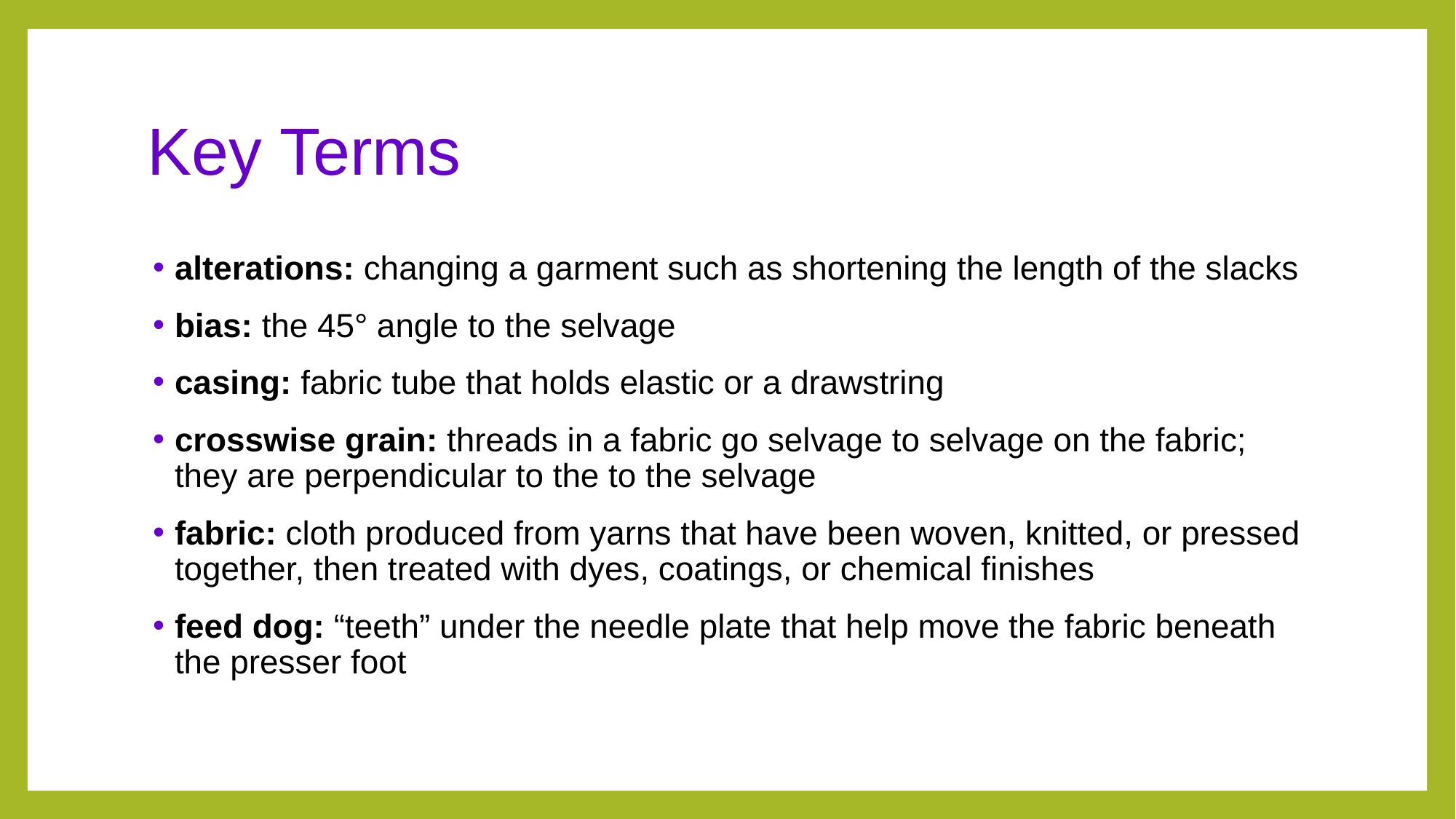

# Key Terms
alterations: changing a garment such as shortening the length of the slacks
bias: the 45° angle to the selvage
casing: fabric tube that holds elastic or a drawstring
crosswise grain: threads in a fabric go selvage to selvage on the fabric; they are perpendicular to the to the selvage
fabric: cloth produced from yarns that have been woven, knitted, or pressed together, then treated with dyes, coatings, or chemical finishes
feed dog: “teeth” under the needle plate that help move the fabric beneath the presser foot